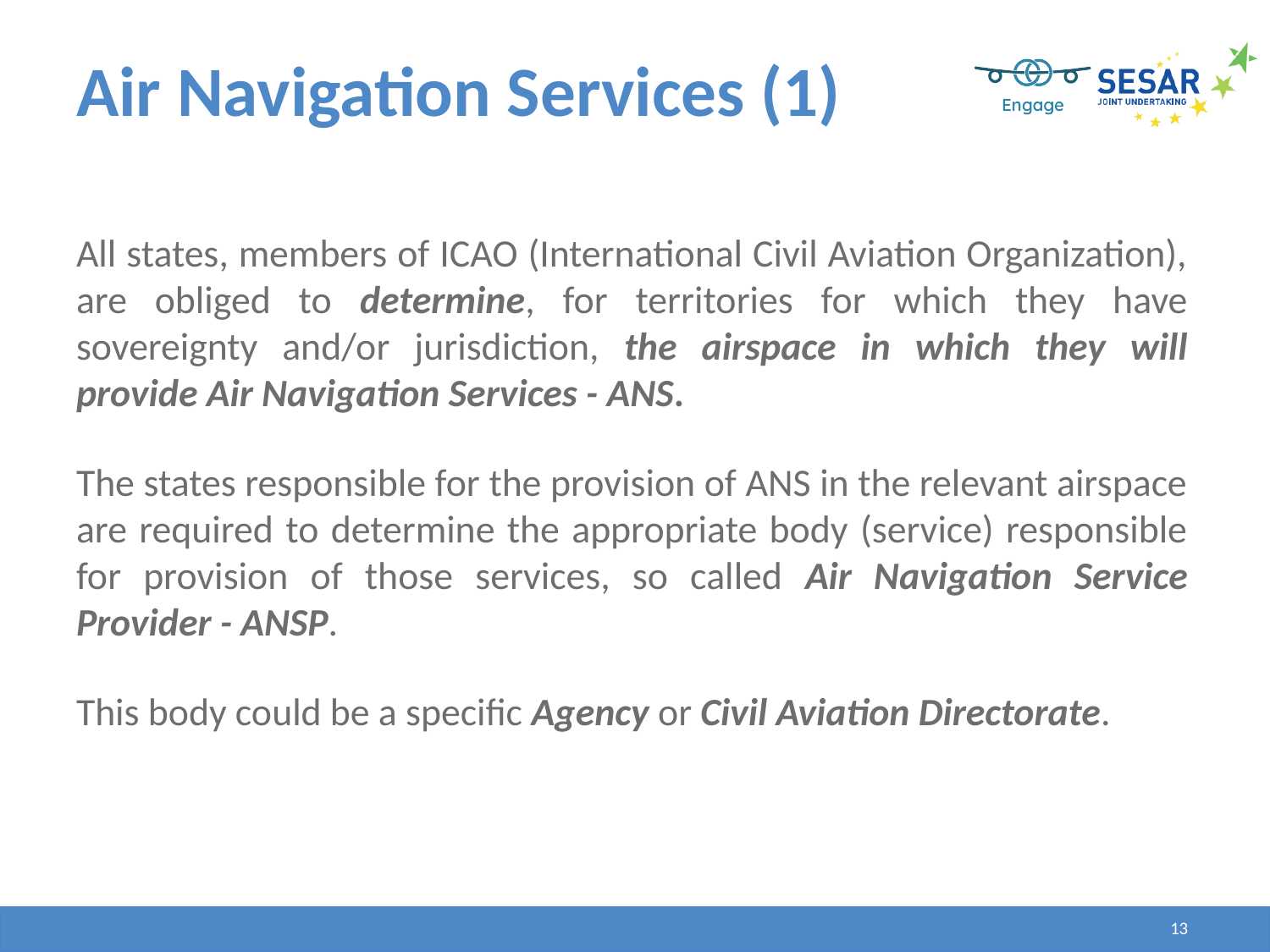

# Air Navigation Services (1)
All states, members of ICAO (International Civil Aviation Organization), are obliged to determine, for territories for which they have sovereignty and/or jurisdiction, the airspace in which they will provide Air Navigation Services - ANS.

The states responsible for the provision of ANS in the relevant airspace are required to determine the appropriate body (service) responsible for provision of those services, so called Air Navigation Service Provider - ANSP.

This body could be a specific Agency or Civil Aviation Directorate.

13